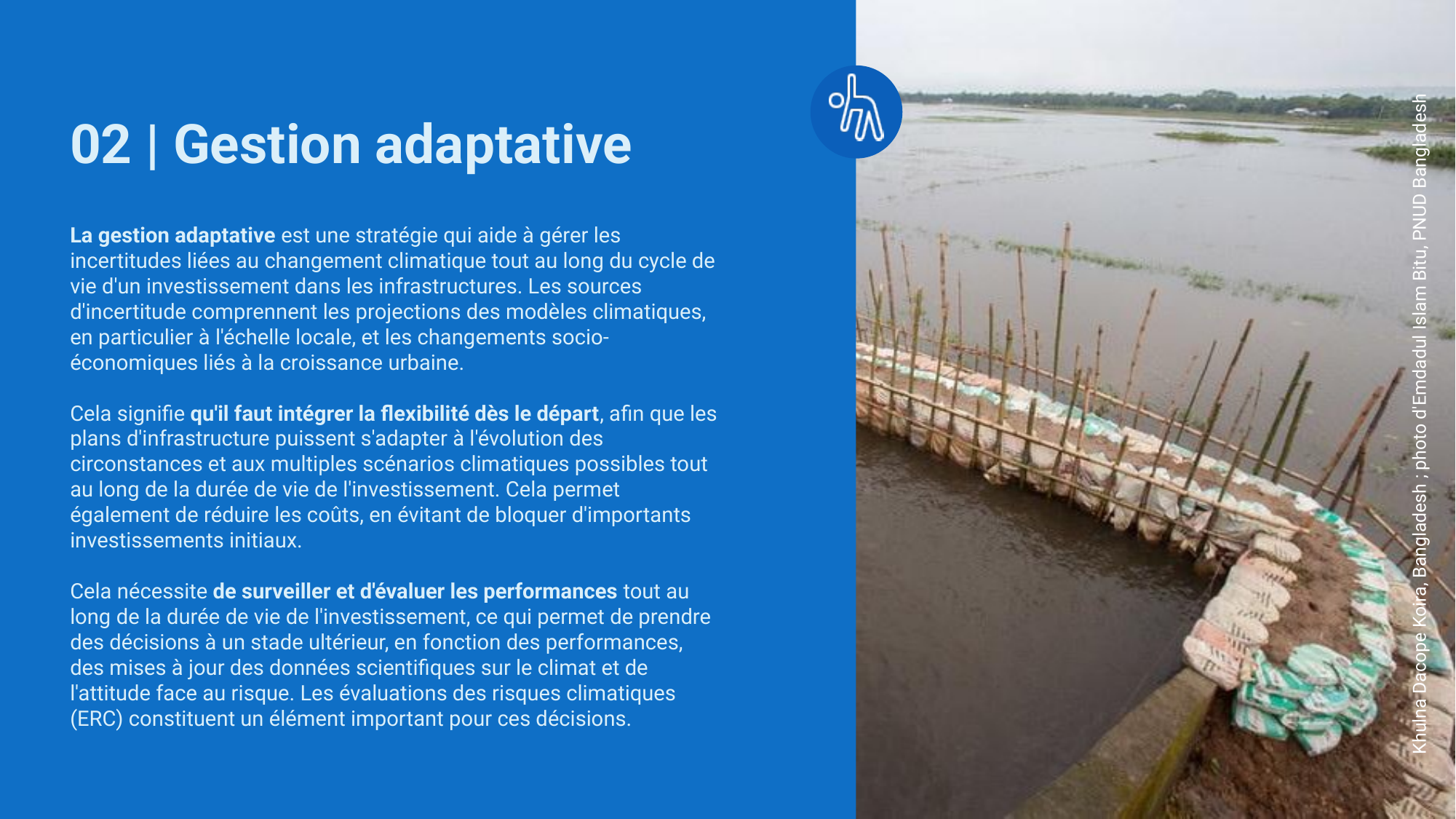

@Jenn, merci de clarifier ce point.

02 | Gestion adaptative
La gestion adaptative est une stratégie qui aide à gérer les incertitudes liées au changement climatique tout au long du cycle de vie d'un investissement dans les infrastructures. Les sources d'incertitude comprennent les projections des modèles climatiques, en particulier à l'échelle locale, et les changements socio-économiques liés à la croissance urbaine.

Cela signifie qu'il faut intégrer la flexibilité dès le départ, afin que les plans d'infrastructure puissent s'adapter à l'évolution des circonstances et aux multiples scénarios climatiques possibles tout au long de la durée de vie de l'investissement. Cela permet également de réduire les coûts, en évitant de bloquer d'importants investissements initiaux.

Cela nécessite de surveiller et d'évaluer les performances tout au long de la durée de vie de l'investissement, ce qui permet de prendre des décisions à un stade ultérieur, en fonction des performances, des mises à jour des données scientifiques sur le climat et de l'attitude face au risque. Les évaluations des risques climatiques (ERC) constituent un élément important pour ces décisions.
Khulna Dacope Koira, Bangladesh ; photo d'Emdadul Islam Bitu, PNUD Bangladesh
29